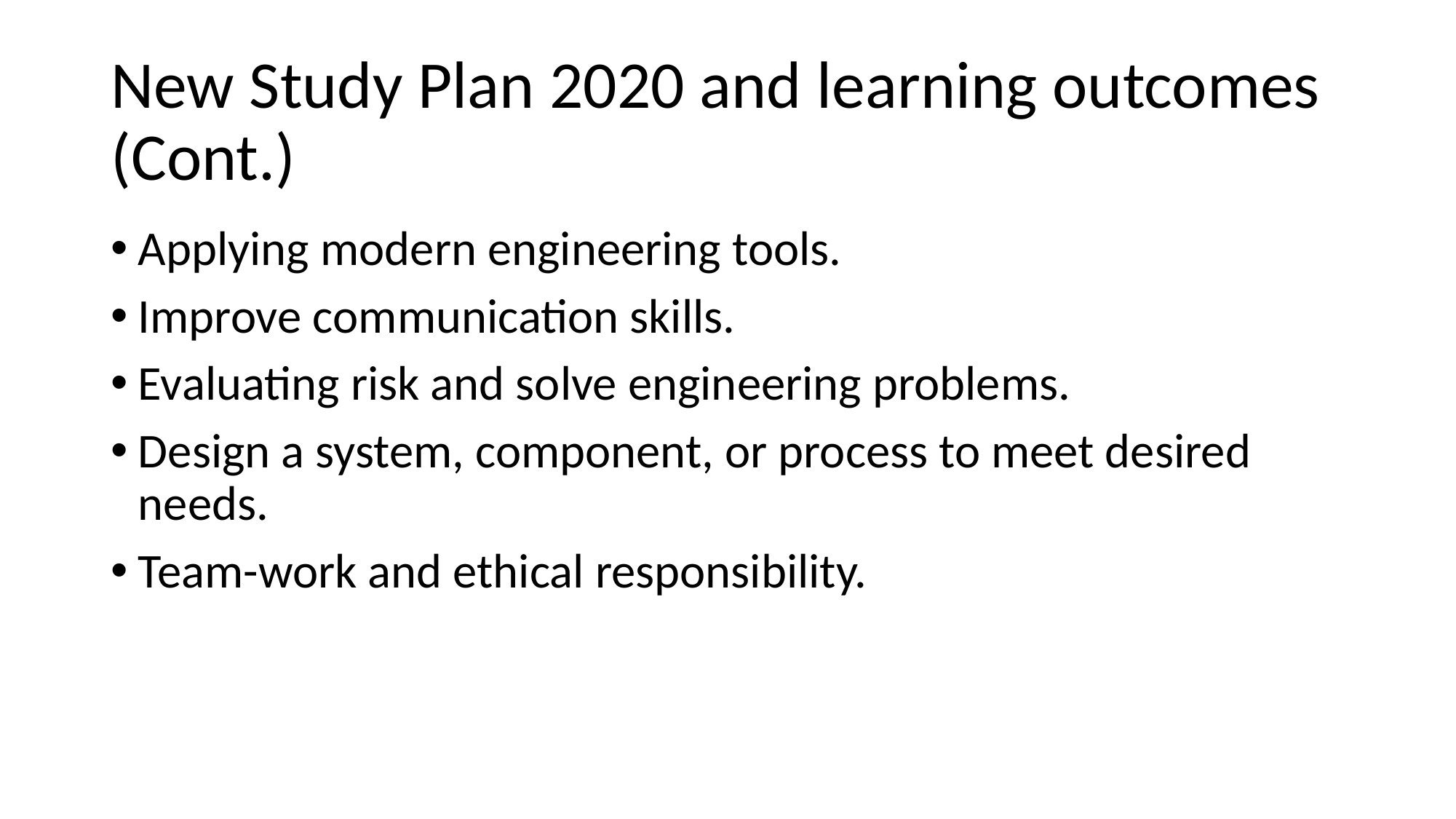

# New Study Plan 2020 and learning outcomes (Cont.)
Applying modern engineering tools.
Improve communication skills.
Evaluating risk and solve engineering problems.
Design a system, component, or process to meet desired needs.
Team-work and ethical responsibility.